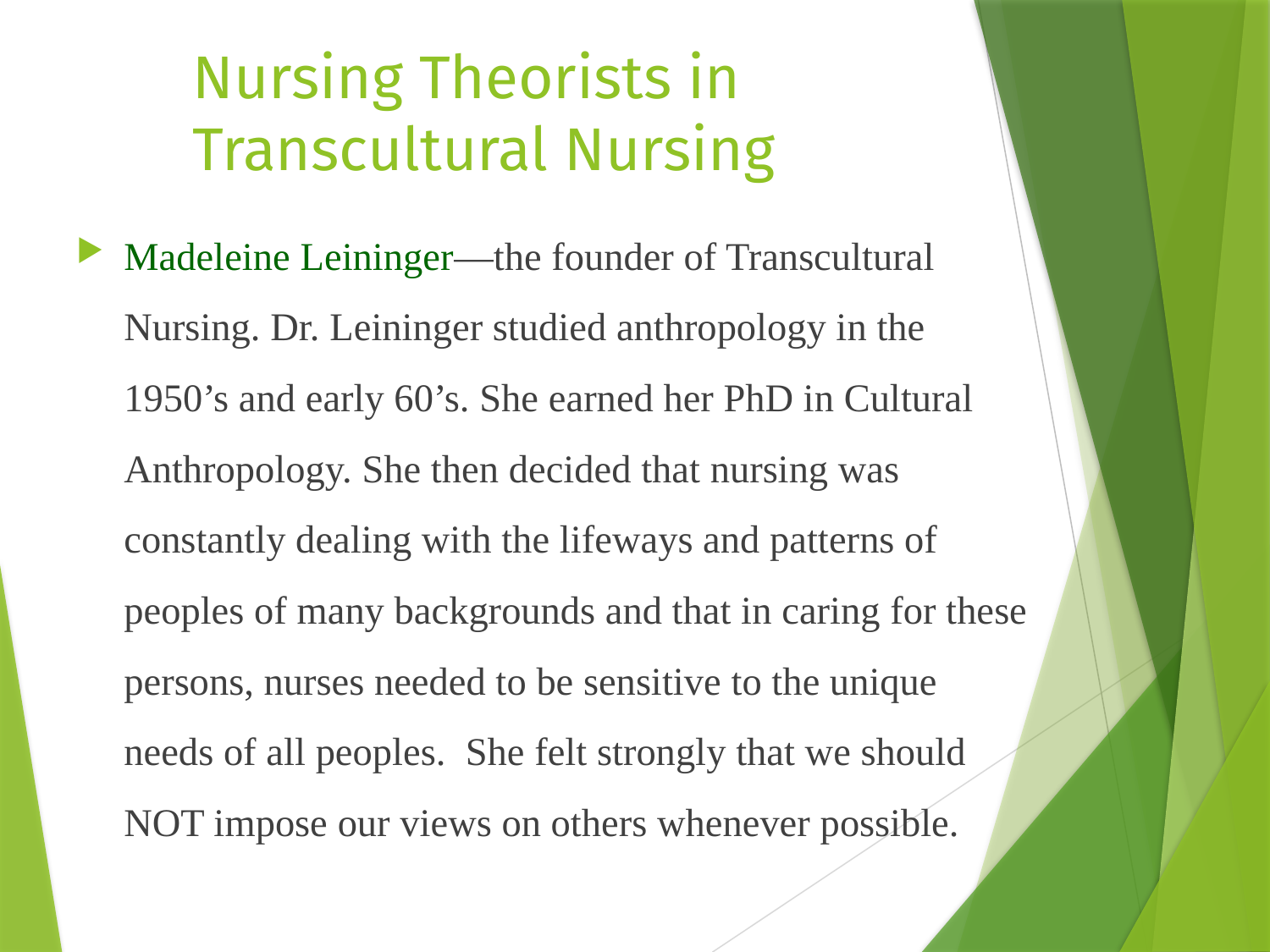

# Nursing Theorists in Transcultural Nursing
Madeleine Leininger—the founder of Transcultural Nursing. Dr. Leininger studied anthropology in the 1950’s and early 60’s. She earned her PhD in Cultural Anthropology. She then decided that nursing was constantly dealing with the lifeways and patterns of peoples of many backgrounds and that in caring for these persons, nurses needed to be sensitive to the unique needs of all peoples.  She felt strongly that we should NOT impose our views on others whenever possible.